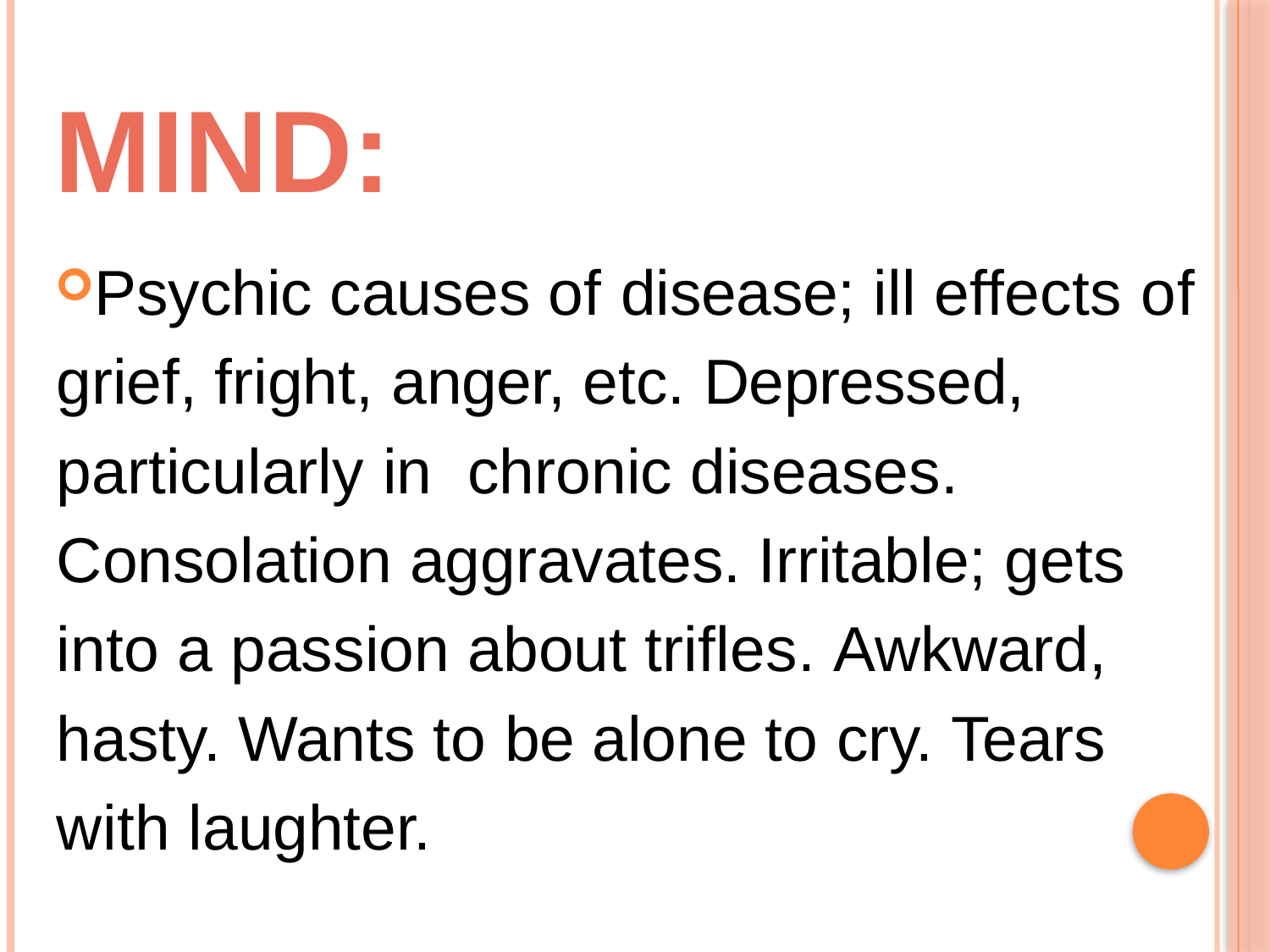

# Mind:
Psychic causes of disease; ill effects of grief, fright, anger, etc. Depressed, particularly in  chronic diseases. Consolation aggravates. Irritable; gets into a passion about trifles. Awkward,  hasty. Wants to be alone to cry. Tears with laughter.